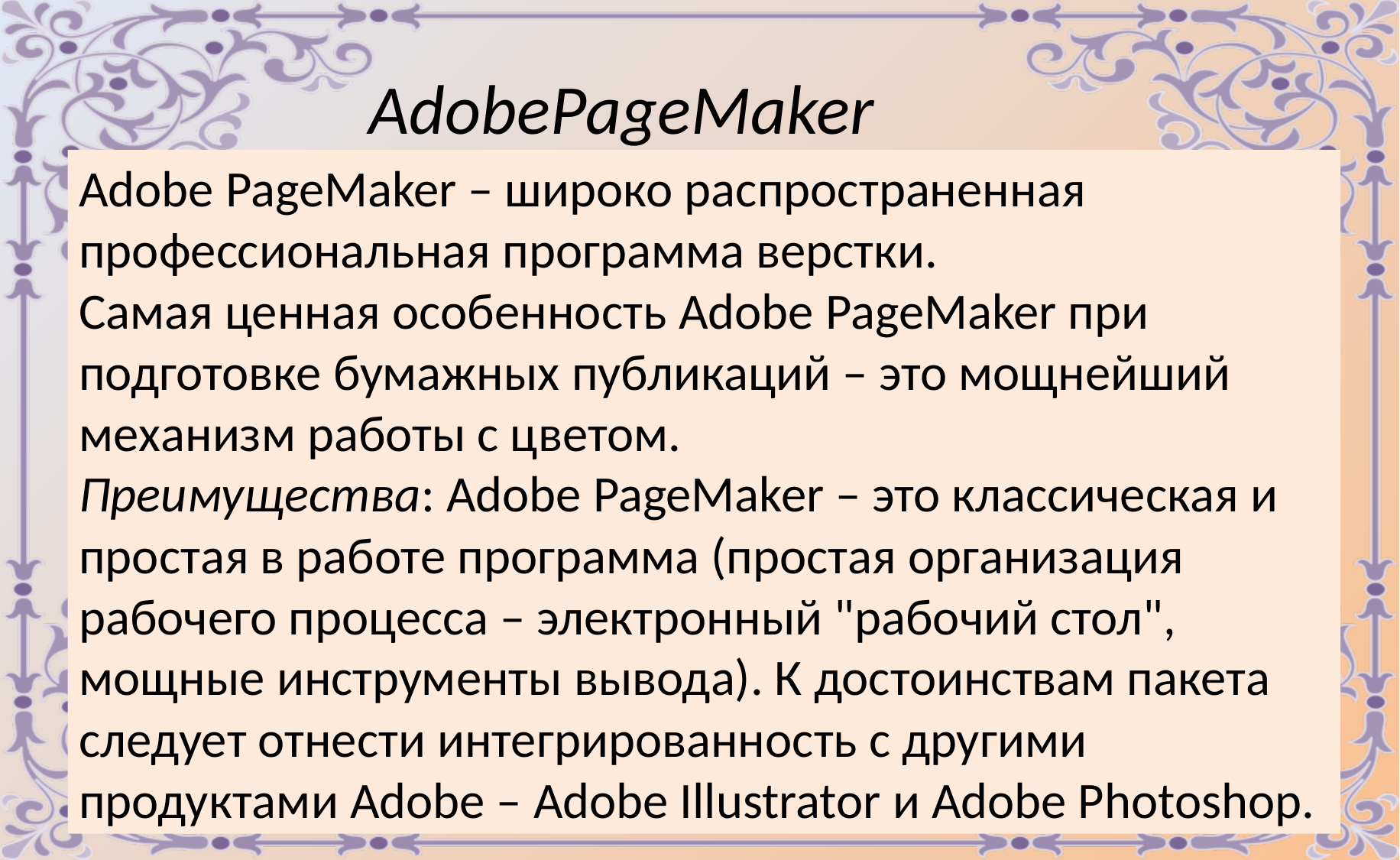

AdobePageMaker
Adobe PageMaker – широко распространенная профессиональная программа верстки.
Самая ценная особенность Adobe PageMaker при подготовке бумажных публикаций – это мощнейший механизм работы с цветом.
Преимущества: Adobe PageMaker – это классическая и простая в работе программа (простая организация рабочего процесса – электронный "рабочий стол", мощные инструменты вывода). К достоинствам пакета следует отнести интегрированность с другими продуктами Adobe – Adobe Illustrator и Adobe Photoshop.